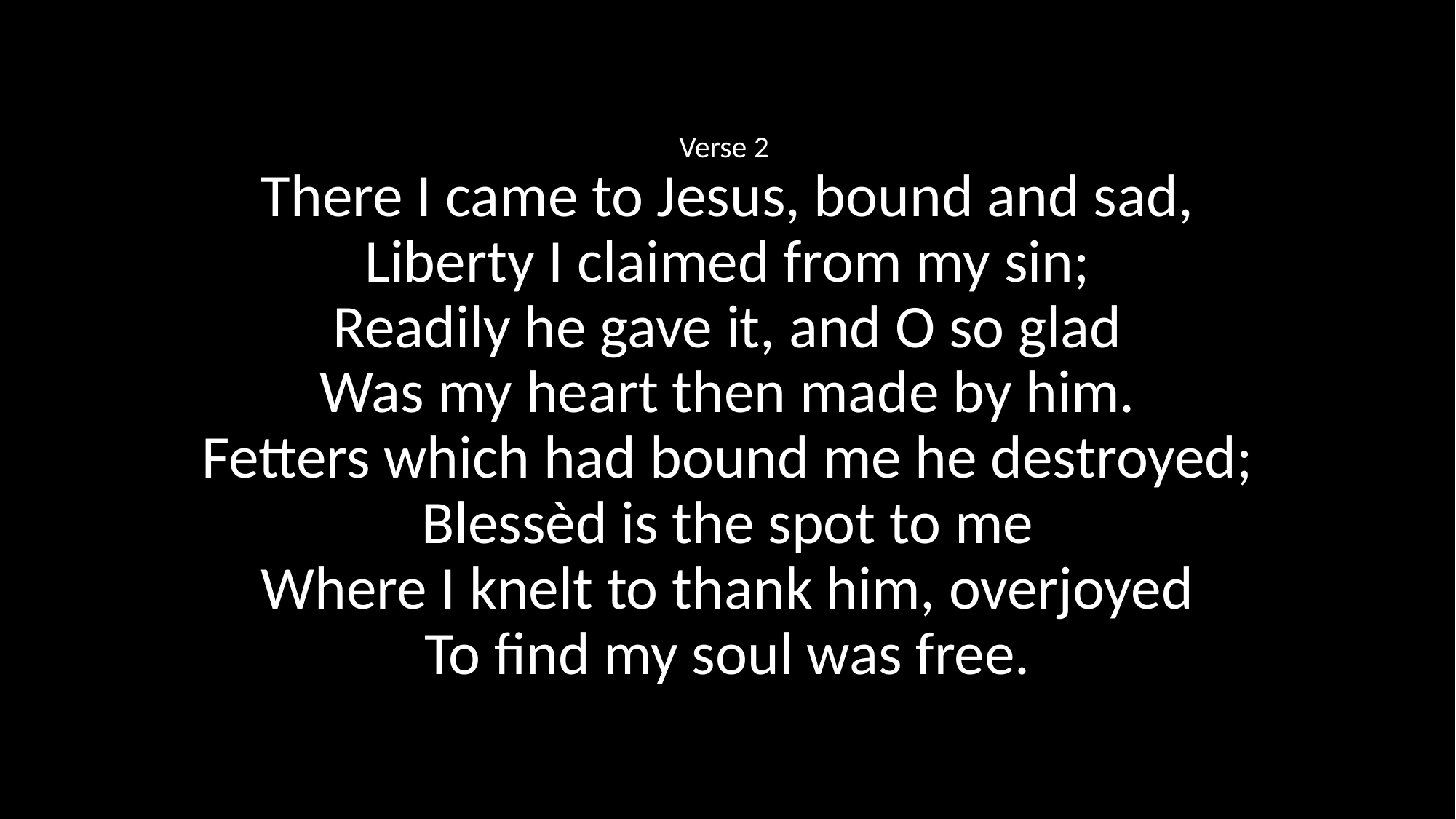

Verse 2
There I came to Jesus, bound and sad,
Liberty I claimed from my sin;
Readily he gave it, and O so glad
Was my heart then made by him.
Fetters which had bound me he destroyed;
Blessèd is the spot to me
Where I knelt to thank him, overjoyed
To find my soul was free.